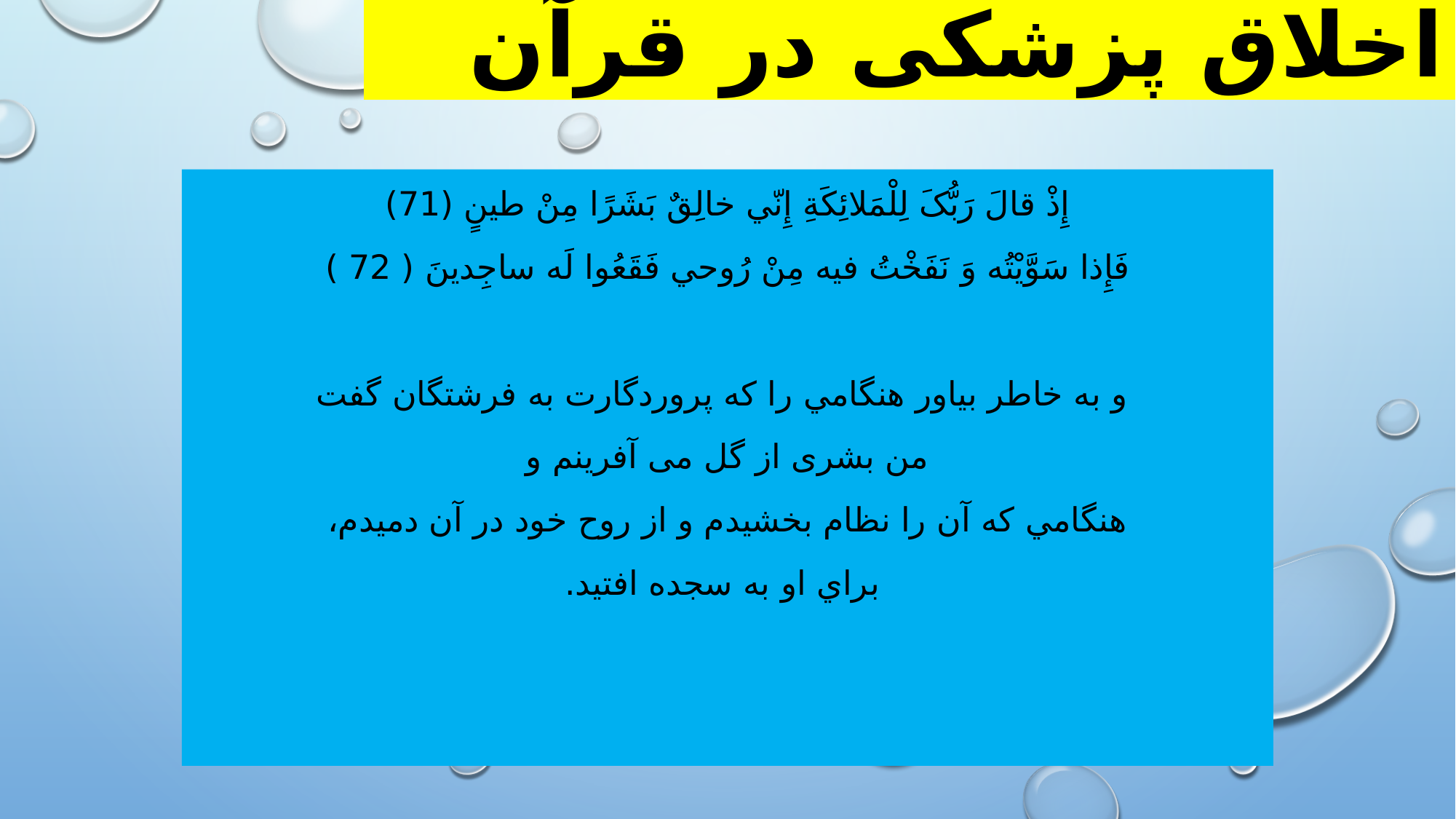

# اخلاق پزشکی در قرآن
إِذْ قالَ رَبُّکَ لِلْمَلائِکَةِ إِنّي خالِقٌ بَشَرًا مِنْ طینٍ (71)
فَإِذا سَوَّیْتُه وَ نَفَخْتُ فیه مِنْ رُوحي فَقَعُوا لَه ساجِدینَ ( 72 )

 و به خاطر بیاور ھنگامي را که پروردگارت به فرشتگان گفت
من بشری از گل می آفرینم و
هنگامي که آن را نظام بخشیدم و از روح خود در آن دمیدم،
 براي او به سجده افتید.